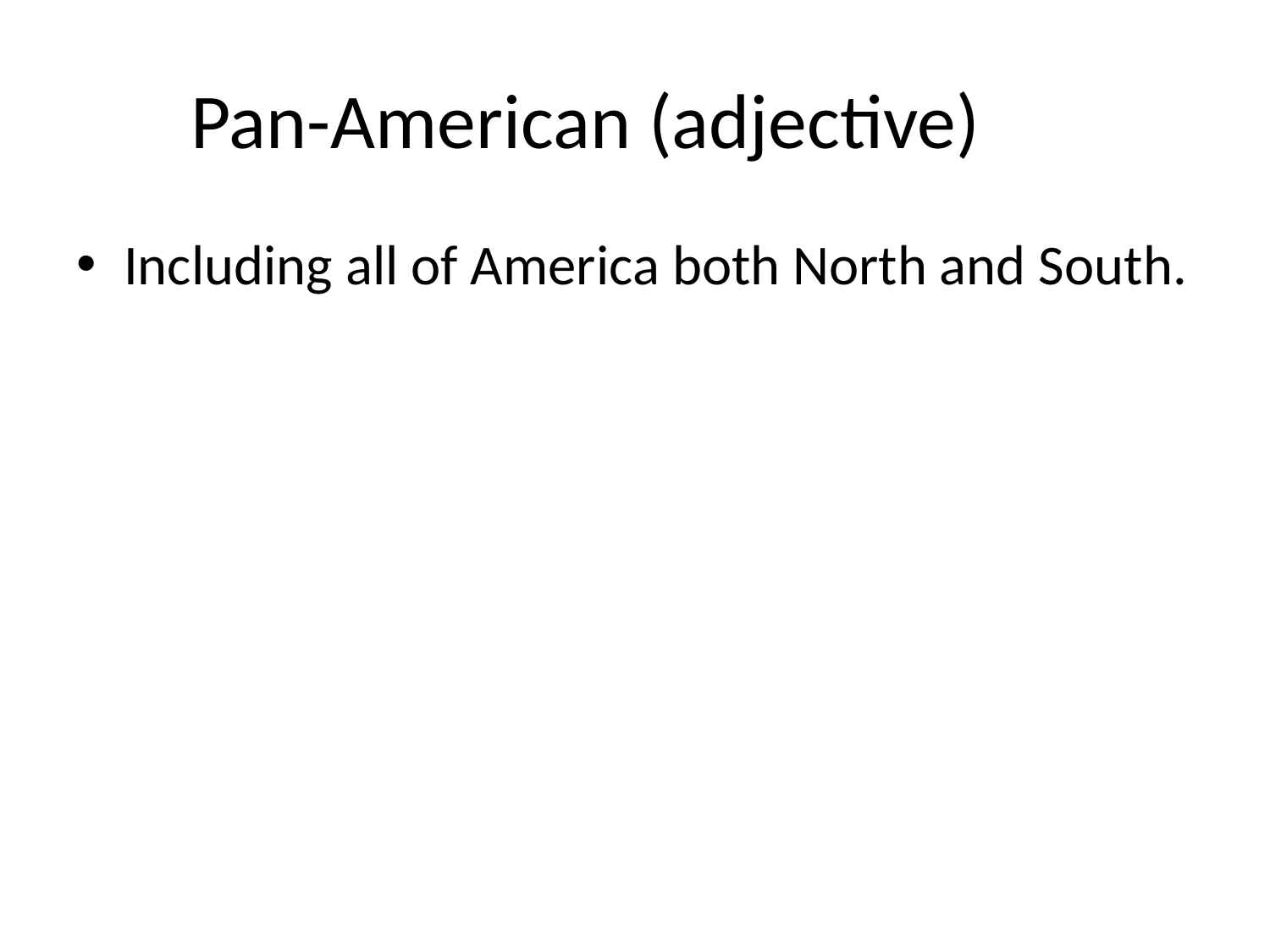

# Pan-American (adjective)
Including all of America both North and South.